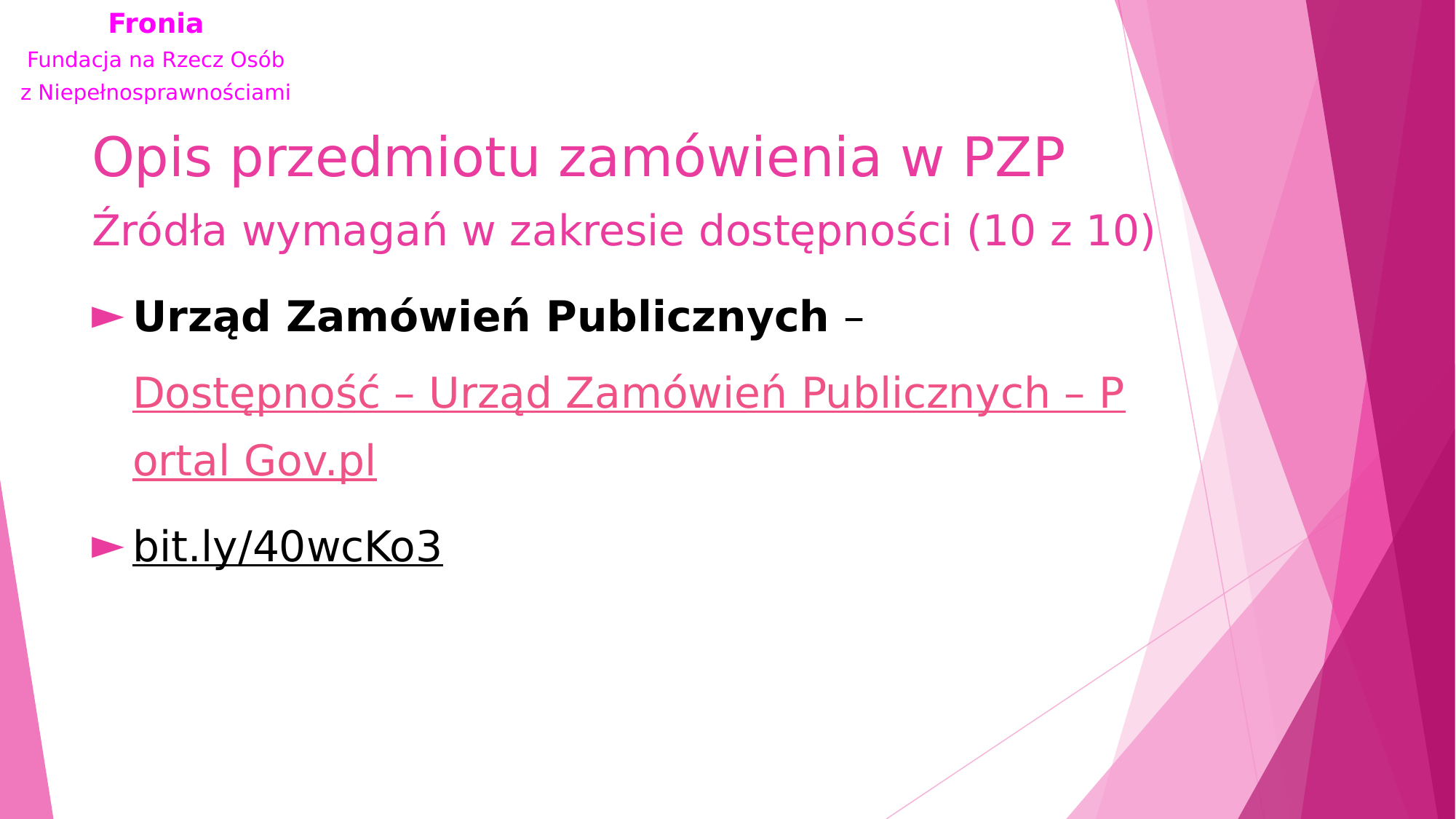

# Opis przedmiotu zamówienia w PZP Źródła wymagań w zakresie dostępności (10 z 10)
Urząd Zamówień Publicznych – Dostępność – Urząd Zamówień Publicznych – Portal Gov.pl
bit.ly/40wcKo3